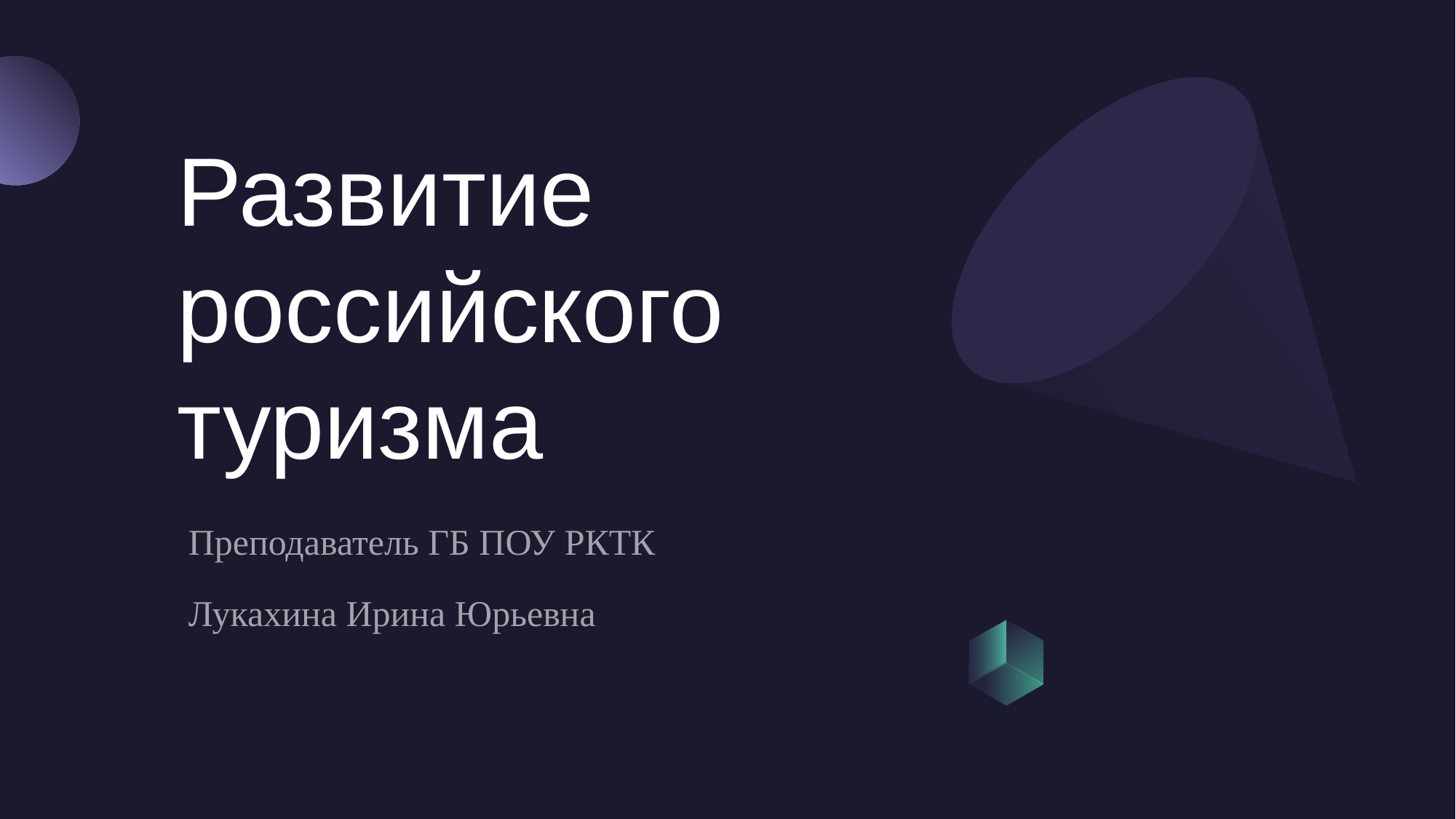

# Развитие российского туризма

Преподаватель ГБ ПОУ РКТК
Лукахина Ирина Юрьевна